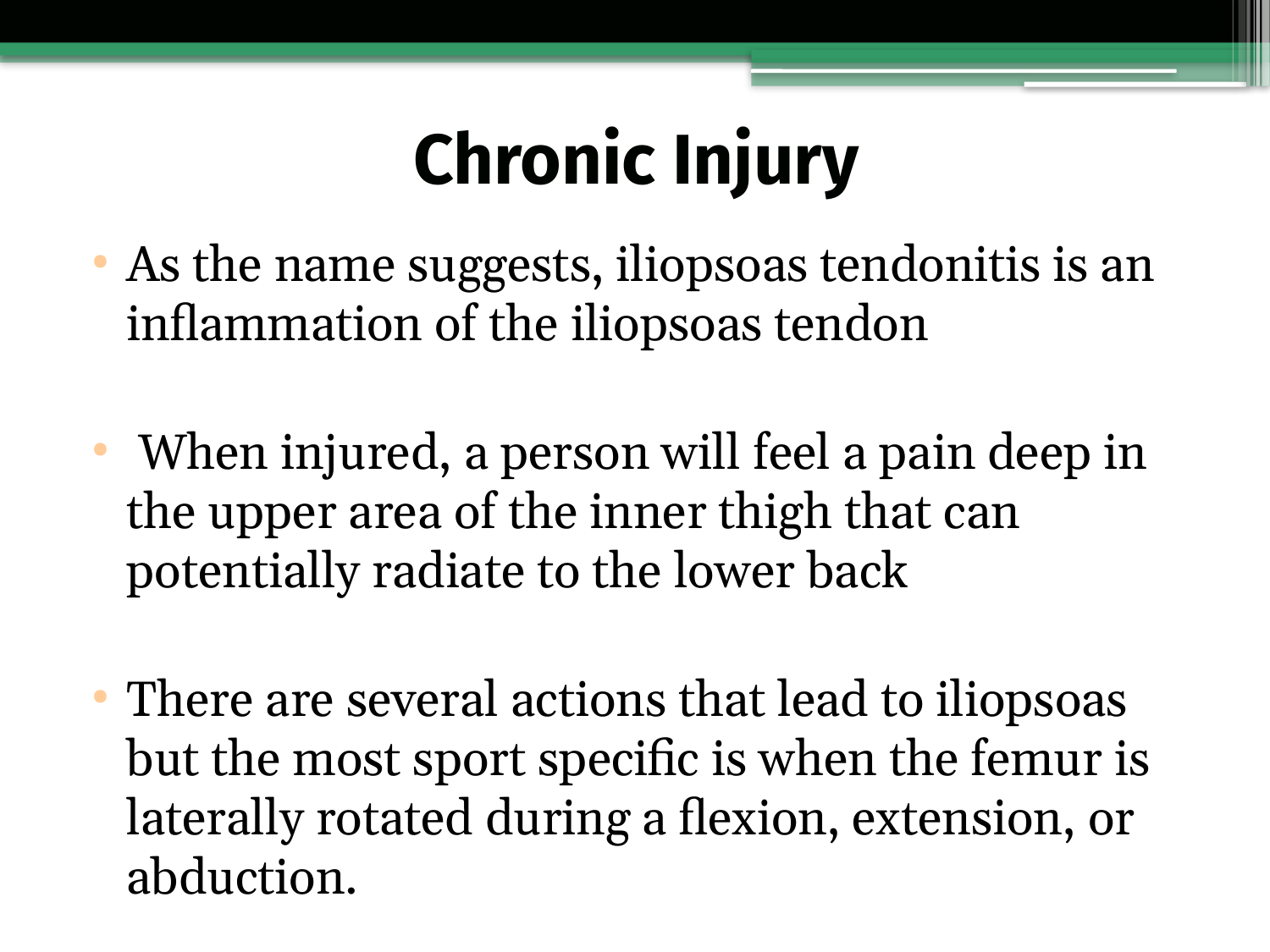

# Chronic Injury
As the name suggests, iliopsoas tendonitis is an inflammation of the iliopsoas tendon

 When injured, a person will feel a pain deep in the upper area of the inner thigh that can potentially radiate to the lower back

There are several actions that lead to iliopsoas but the most sport specific is when the femur is laterally rotated during a flexion, extension, or abduction.